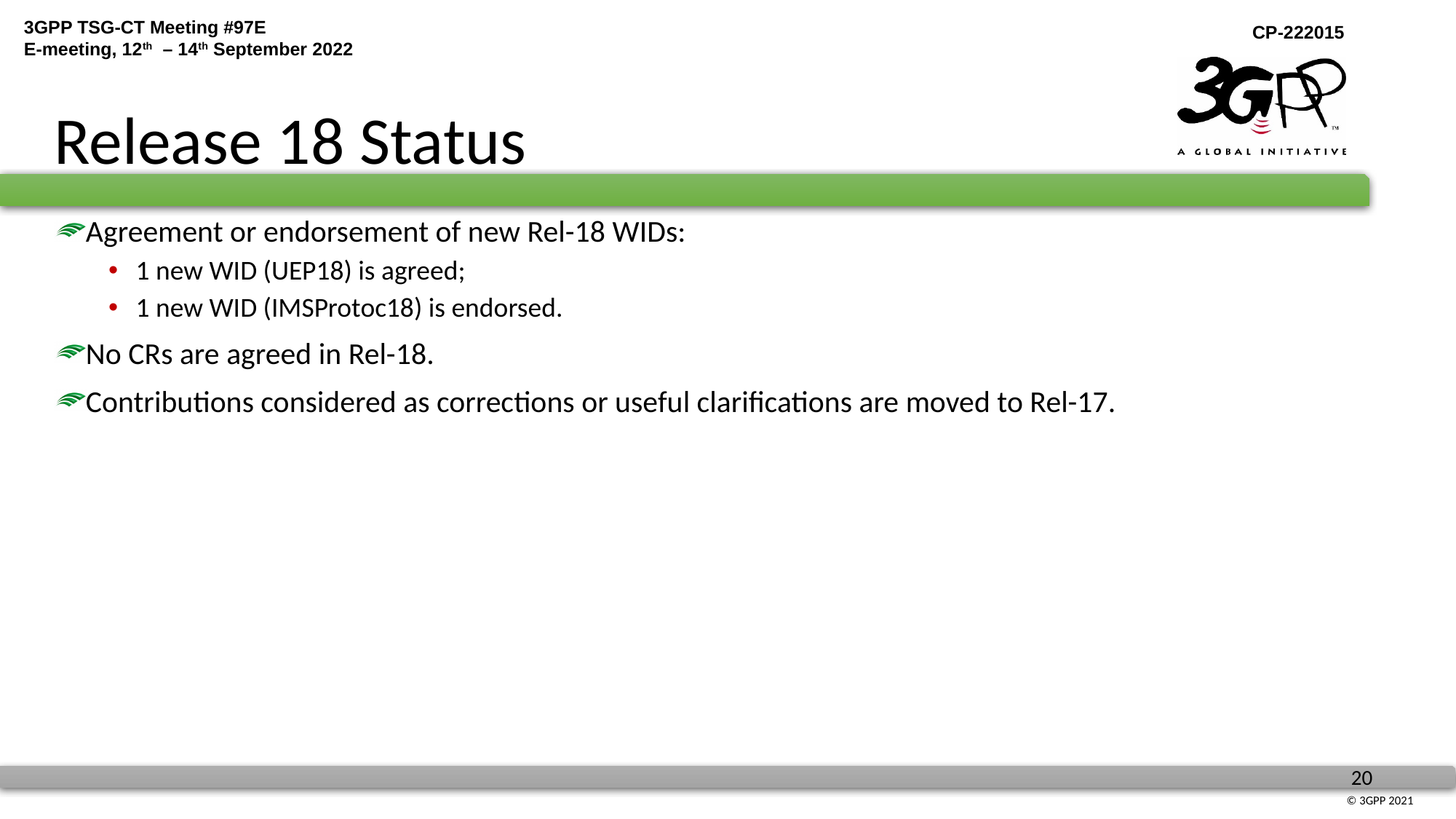

# Release 18 Status
Agreement or endorsement of new Rel-18 WIDs:
1 new WID (UEP18) is agreed;
1 new WID (IMSProtoc18) is endorsed.
No CRs are agreed in Rel-18.
Contributions considered as corrections or useful clarifications are moved to Rel-17.